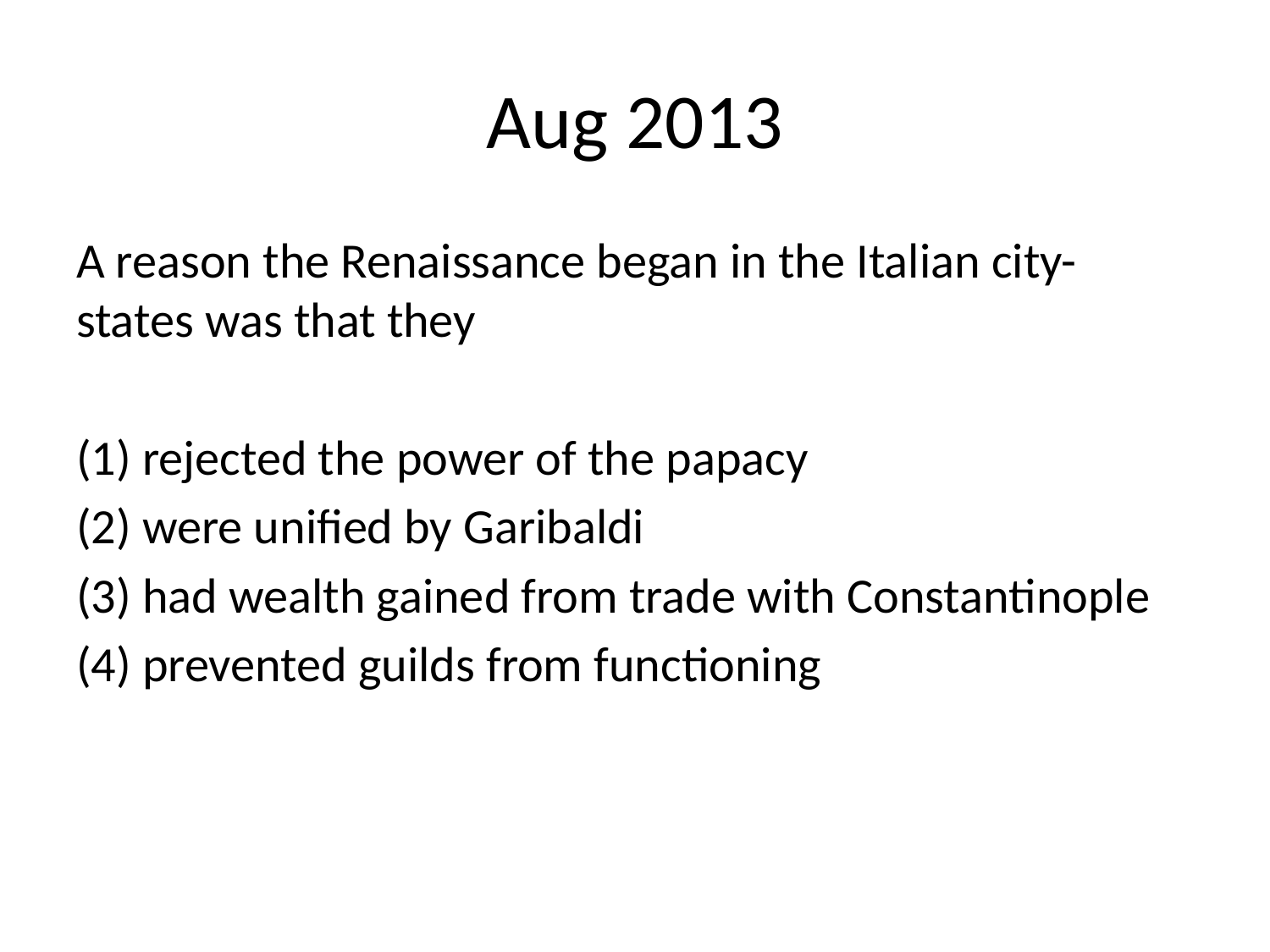

# Aug 2013
A reason the Renaissance began in the Italian city-states was that they

(1) rejected the power of the papacy
(2) were unified by Garibaldi
(3) had wealth gained from trade with Constantinople
(4) prevented guilds from functioning